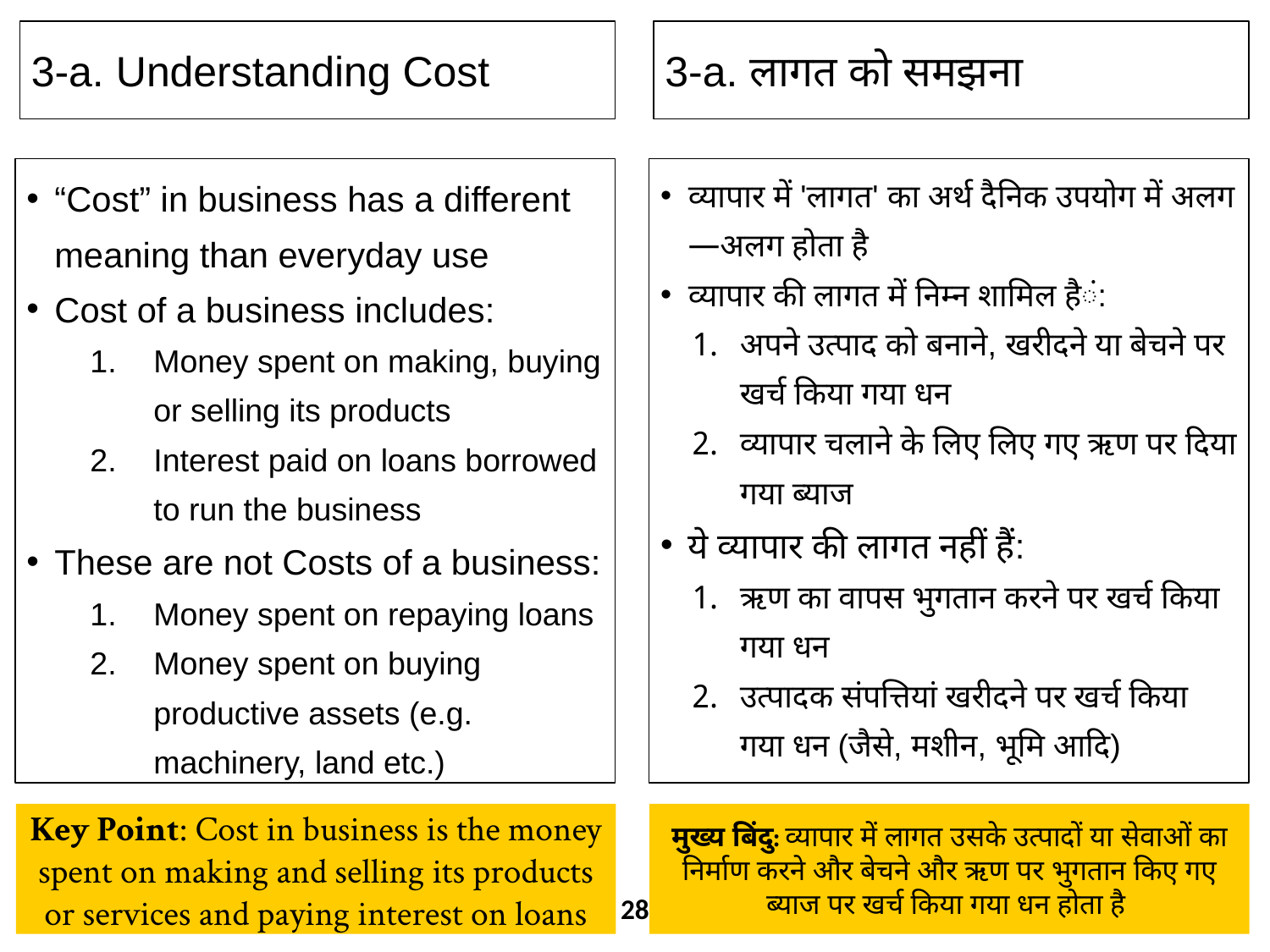

3-a. Understanding Cost
3-a. लागत को समझना
“Cost” in business has a different meaning than everyday use
Cost of a business includes:
Money spent on making, buying or selling its products
Interest paid on loans borrowed to run the business
These are not Costs of a business:
Money spent on repaying loans
Money spent on buying productive assets (e.g. machinery, land etc.)
व्यापार में 'लागत' का अर्थ दैनिक उपयोग में अलग—अलग होता है
व्यापार की लागत में निम्न शामिल हैं:
अपने उत्पाद को बनाने, खरीदने या बेचने पर खर्च किया गया धन
व्यापार चलाने के लिए लिए गए ऋण पर दिया गया ब्याज
ये व्यापार की लागत नहीं हैं:
ऋण का वापस भुगतान करने पर खर्च किया गया धन
उत्पादक संपत्तियां खरीदने पर खर्च किया गया धन (जैसे, मशीन, भूमि आदि)

Key Point: Cost in business is the money spent on making and selling its products or services and paying interest on loans
मुख्य बिंदु: व्यापार में लागत उसके उत्पादों या सेवाओं का निर्माण करने और बेचने और ऋण पर भुगतान किए गए ब्याज पर खर्च किया गया धन होता है
28